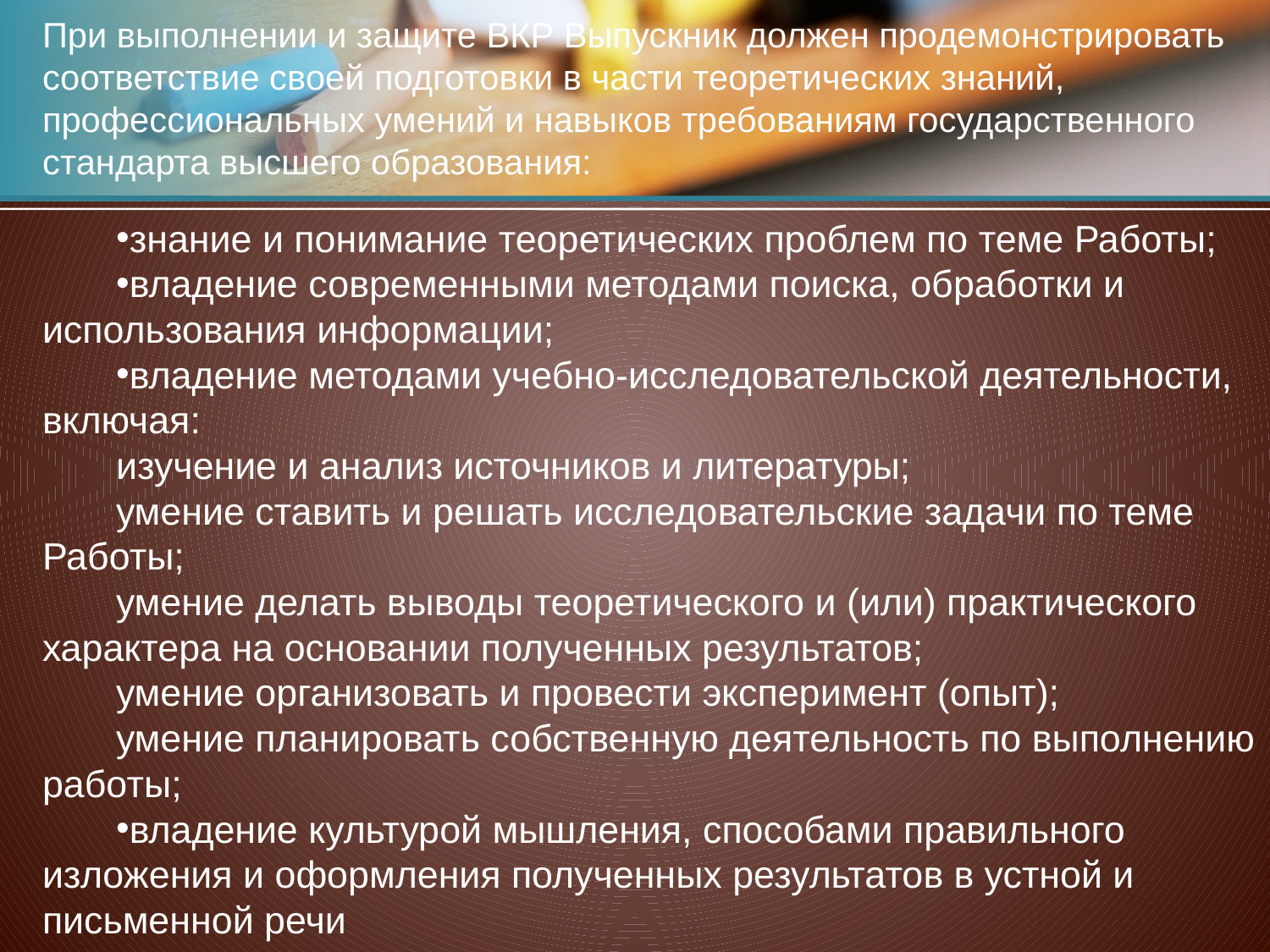

# При выполнении и защите ВКР Выпускник должен продемонстрировать соответствие своей подготовки в части теоретических знаний, профессиональных умений и навыков требованиям государственного стандарта высшего образования:
знание и понимание теоретических проблем по теме Работы;
владение современными методами поиска, обработки и использования информации;
владение методами учебно-исследовательской деятельности, включая:
изучение и анализ источников и литературы;
умение ставить и решать исследовательские задачи по теме Работы;
умение делать выводы теоретического и (или) практического характера на основании полученных результатов;
умение организовать и провести эксперимент (опыт);
умение планировать собственную деятельность по выполнению работы;
владение культурой мышления, способами правильного изложения и оформления полученных результатов в устной и письменной речи